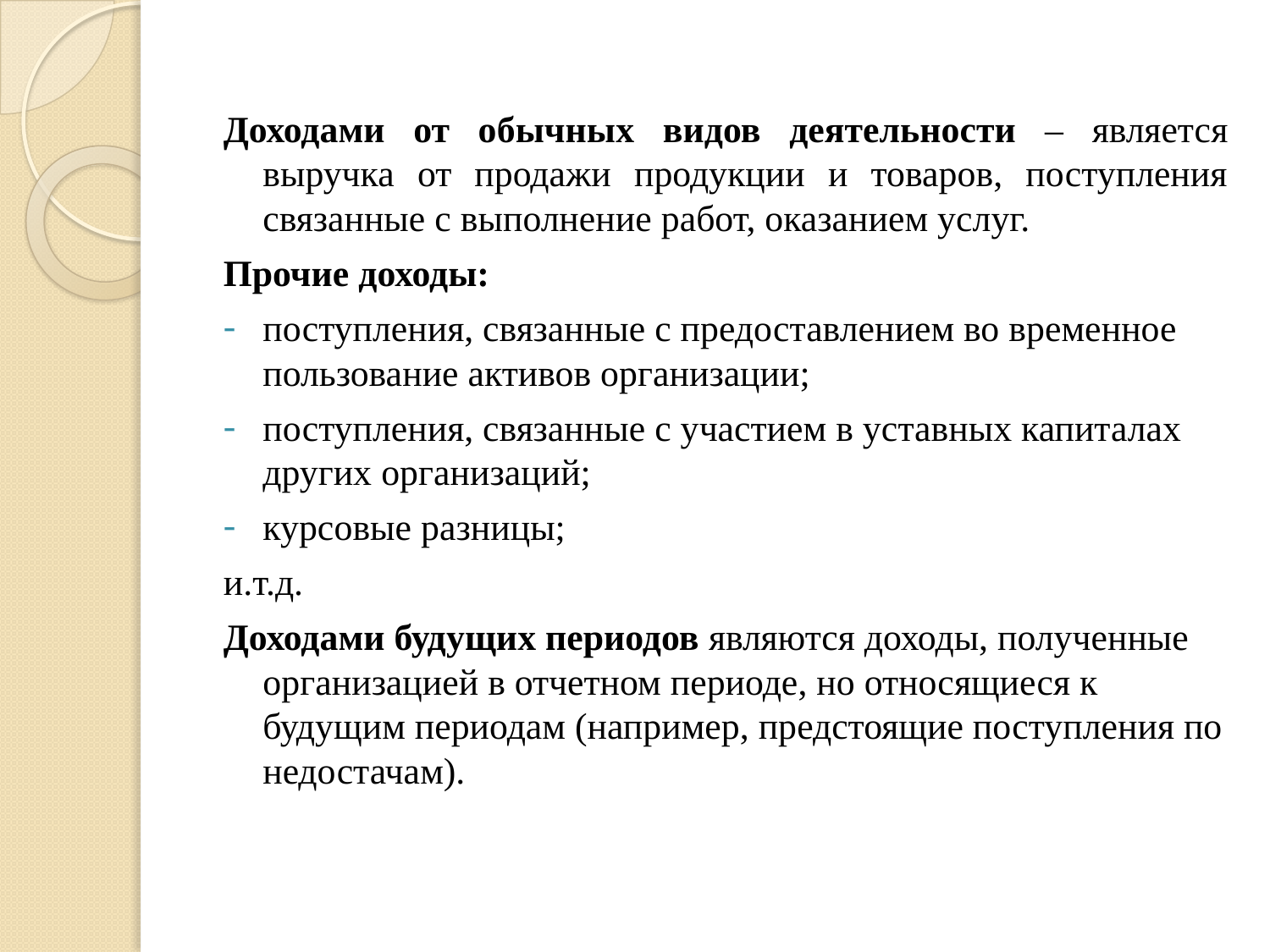

Доходами от обычных видов деятельности – является выручка от продажи продукции и товаров, поступления связанные с выполнение работ, оказанием услуг.
Прочие доходы:
поступления, связанные с предоставлением во временное пользование активов организации;
поступления, связанные с участием в уставных капиталах других организаций;
курсовые разницы;
и.т.д.
Доходами будущих периодов являются доходы, полученные организацией в отчетном периоде, но относящиеся к будущим периодам (например, предстоящие поступления по недостачам).